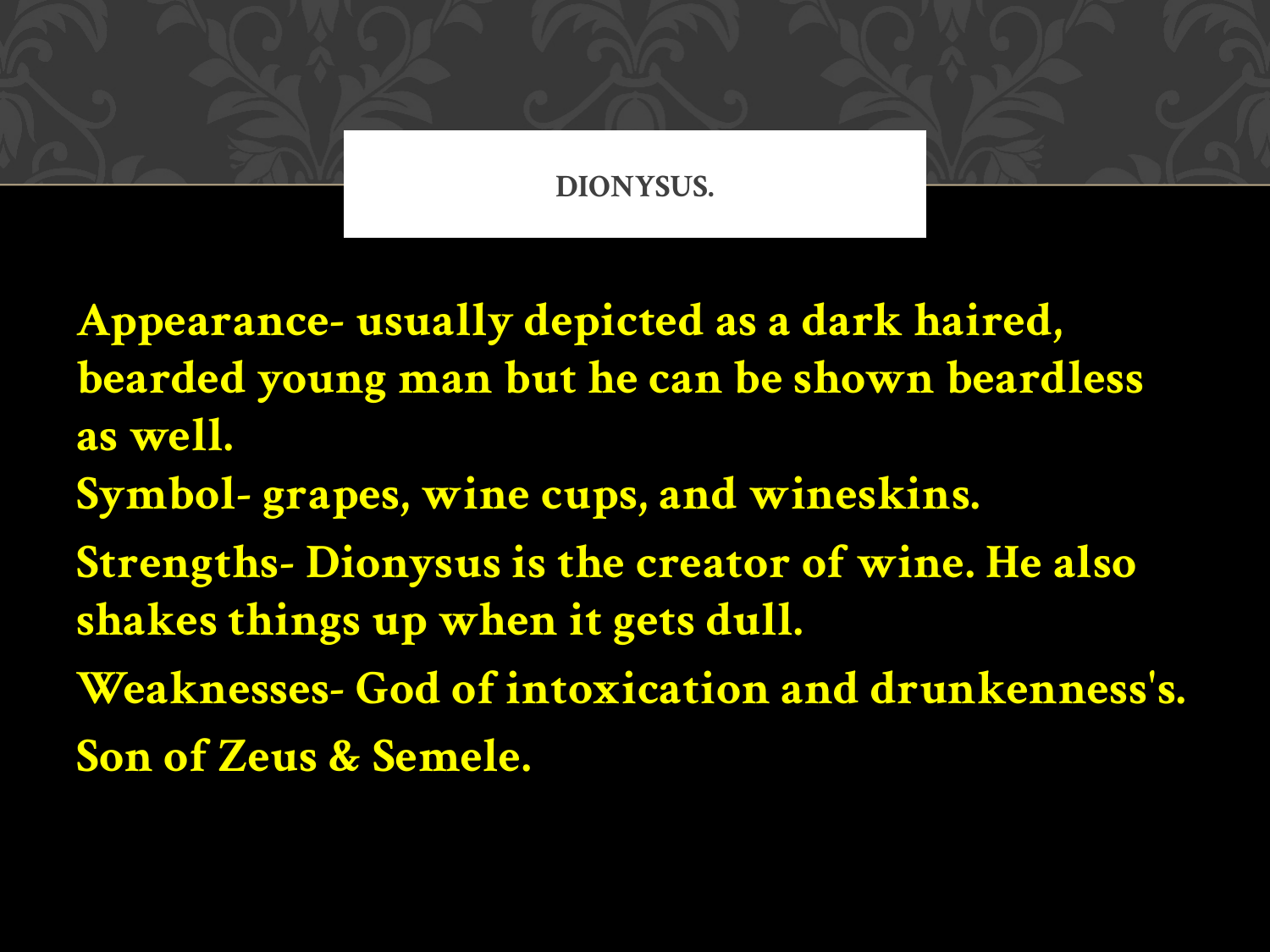

# Dionysus.
Appearance- usually depicted as a dark haired, bearded young man but he can be shown beardless as well.
Symbol- grapes, wine cups, and wineskins.
Strengths- Dionysus is the creator of wine. He also shakes things up when it gets dull.
Weaknesses- God of intoxication and drunkenness's.
Son of Zeus & Semele.